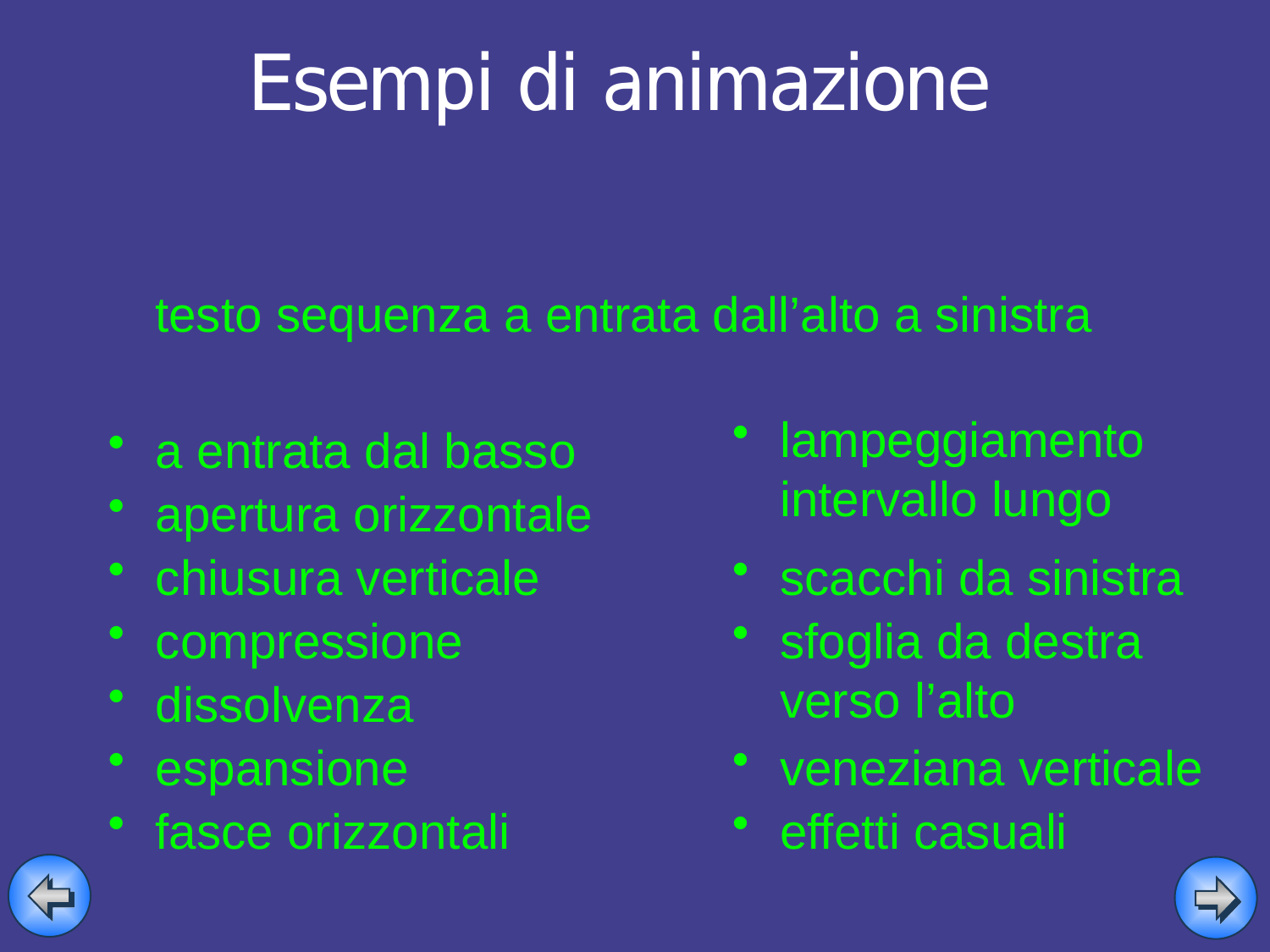

# Esempi di animazione
testo sequenza a entrata dall’alto a sinistra
lampeggiamento intervallo lungo
a entrata dal basso
apertura orizzontale
chiusura verticale
scacchi da sinistra
compressione
sfoglia da destra verso l’alto
dissolvenza
espansione
veneziana verticale
fasce orizzontali
effetti casuali